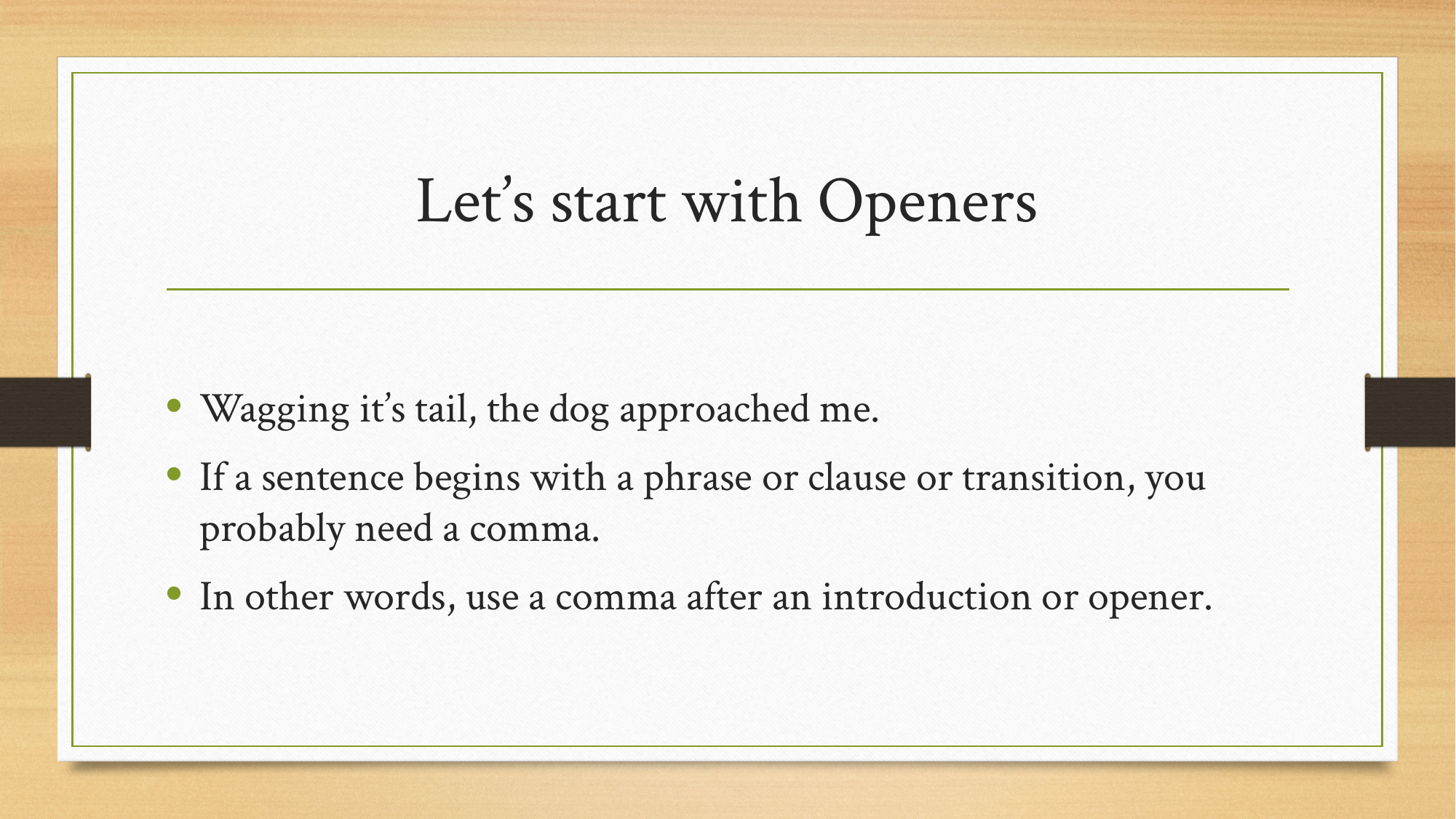

# Let’s start with Openers

Wagging it’s tail, the dog approached me.
If a sentence begins with a phrase or clause or transition, you probably need a comma.
In other words, use a comma after an introduction or opener.